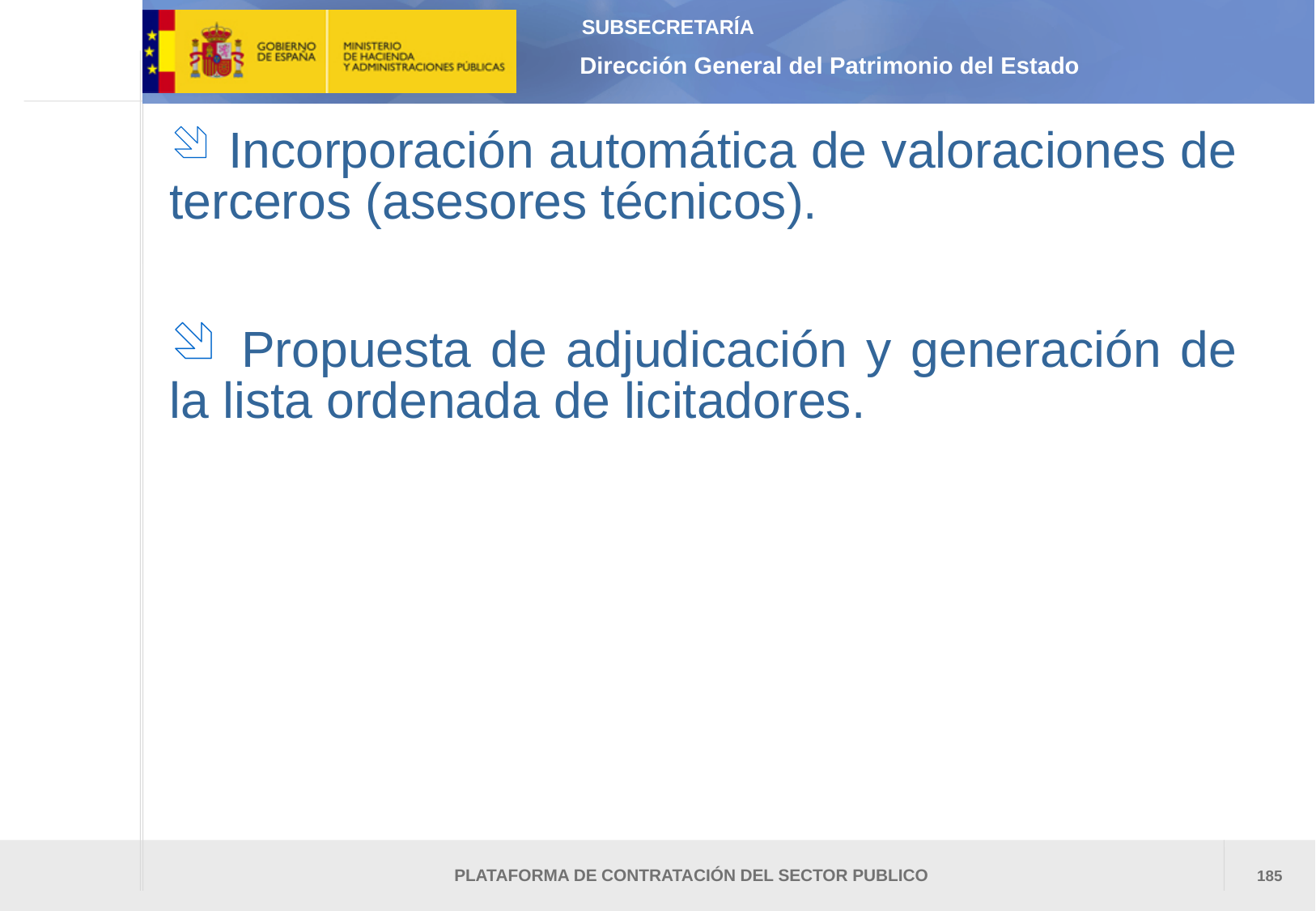

Incorporación automática de valoraciones de terceros (asesores técnicos).

 Propuesta de adjudicación y generación de la lista ordenada de licitadores.